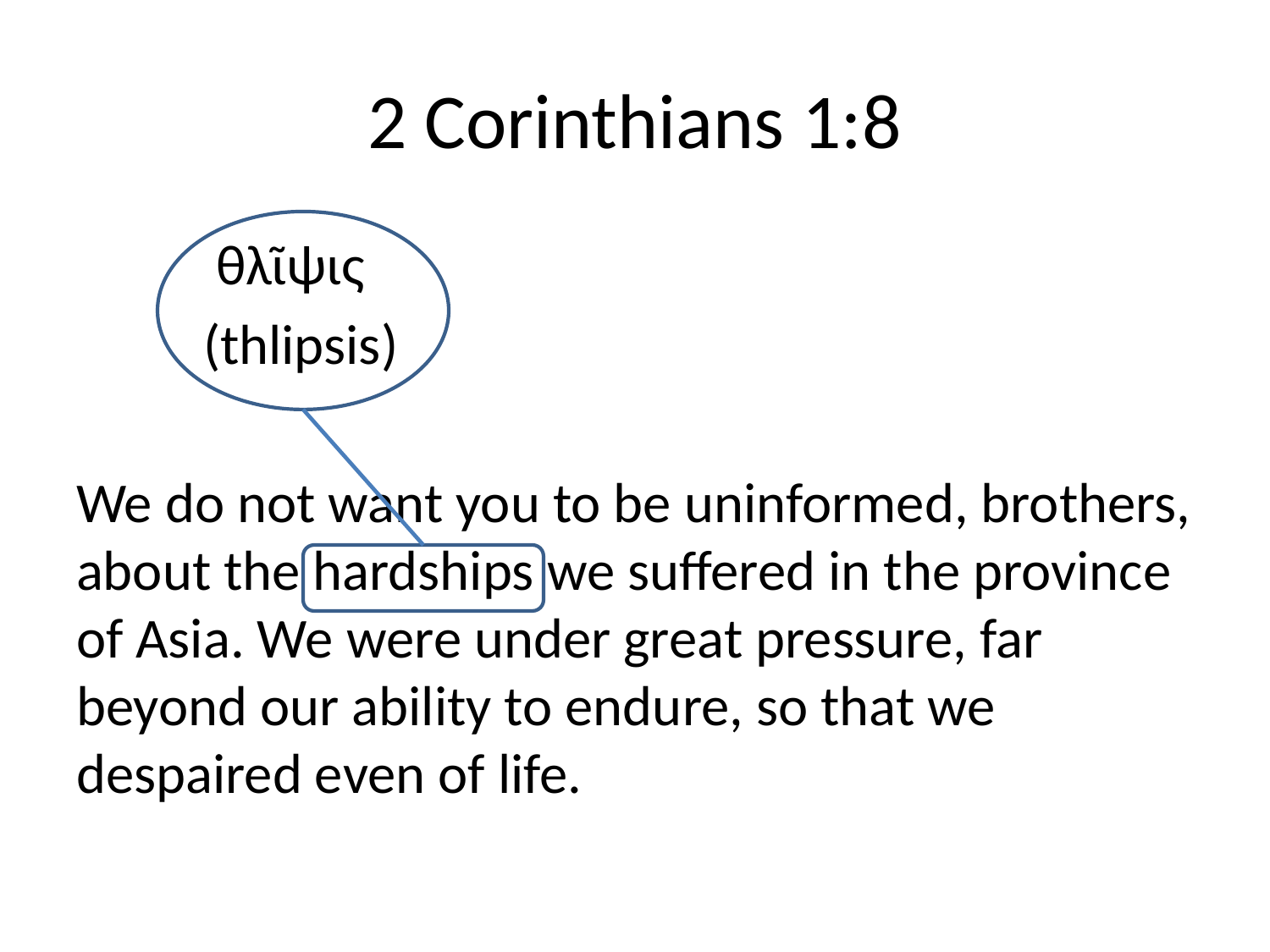

# 2 Corinthians 1:8

	 θλῖψις
	(thlipsis)

We do not want you to be uninformed, brothers, about the hardships we suffered in the province of Asia. We were under great pressure, far beyond our ability to endure, so that we despaired even of life.